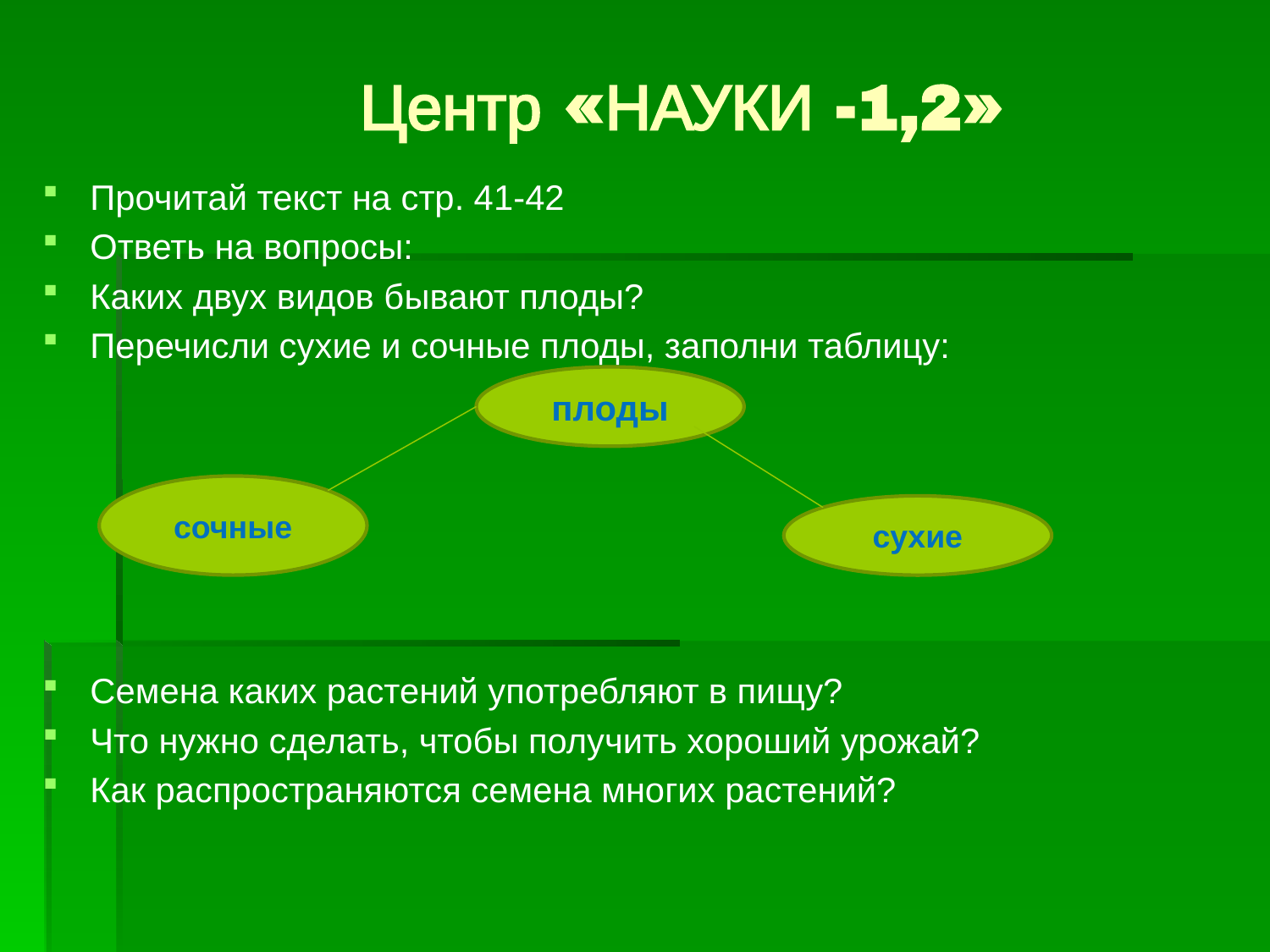

# Центр «НАУКИ -1,2»
Прочитай текст на стр. 41-42
Ответь на вопросы:
Каких двух видов бывают плоды?
Перечисли сухие и сочные плоды, заполни таблицу:

Семена каких растений употребляют в пищу?
Что нужно сделать, чтобы получить хороший урожай?
Как распространяются семена многих растений?

плоды
сочные
сухие